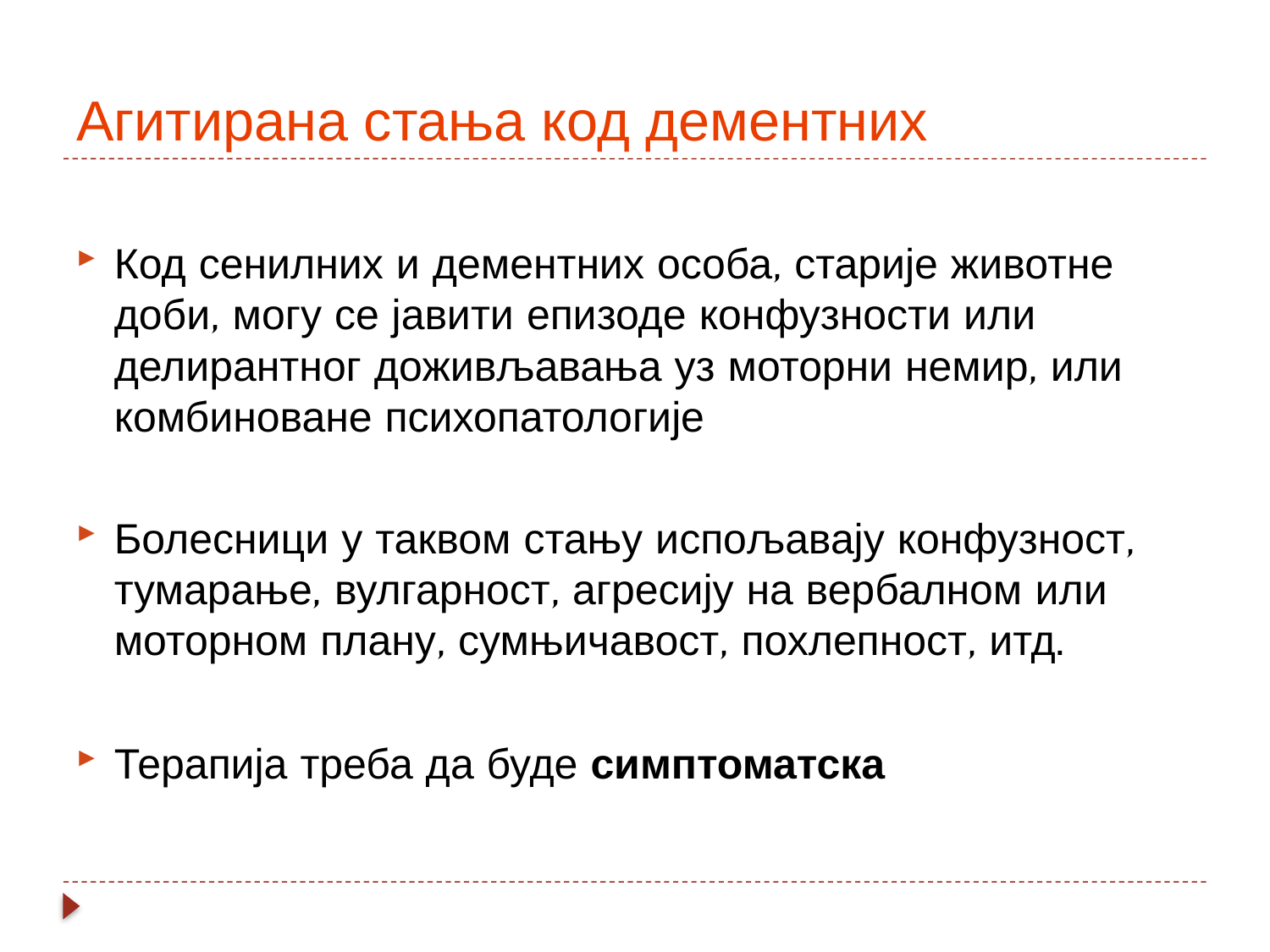

# Агитирана стања код дементних

Код сенилних и дементних особа, старије животне доби, могу се јавити епизоде конфузности или делирантног доживљавања уз моторни немир, или комбиноване психопатологије

Болесници у таквом стању испољавају конфузност, тумарање, вулгарност, агресију на вербалном или моторном плану, сумњичавост, похлепност, итд.

Терапија треба да буде симптоматска